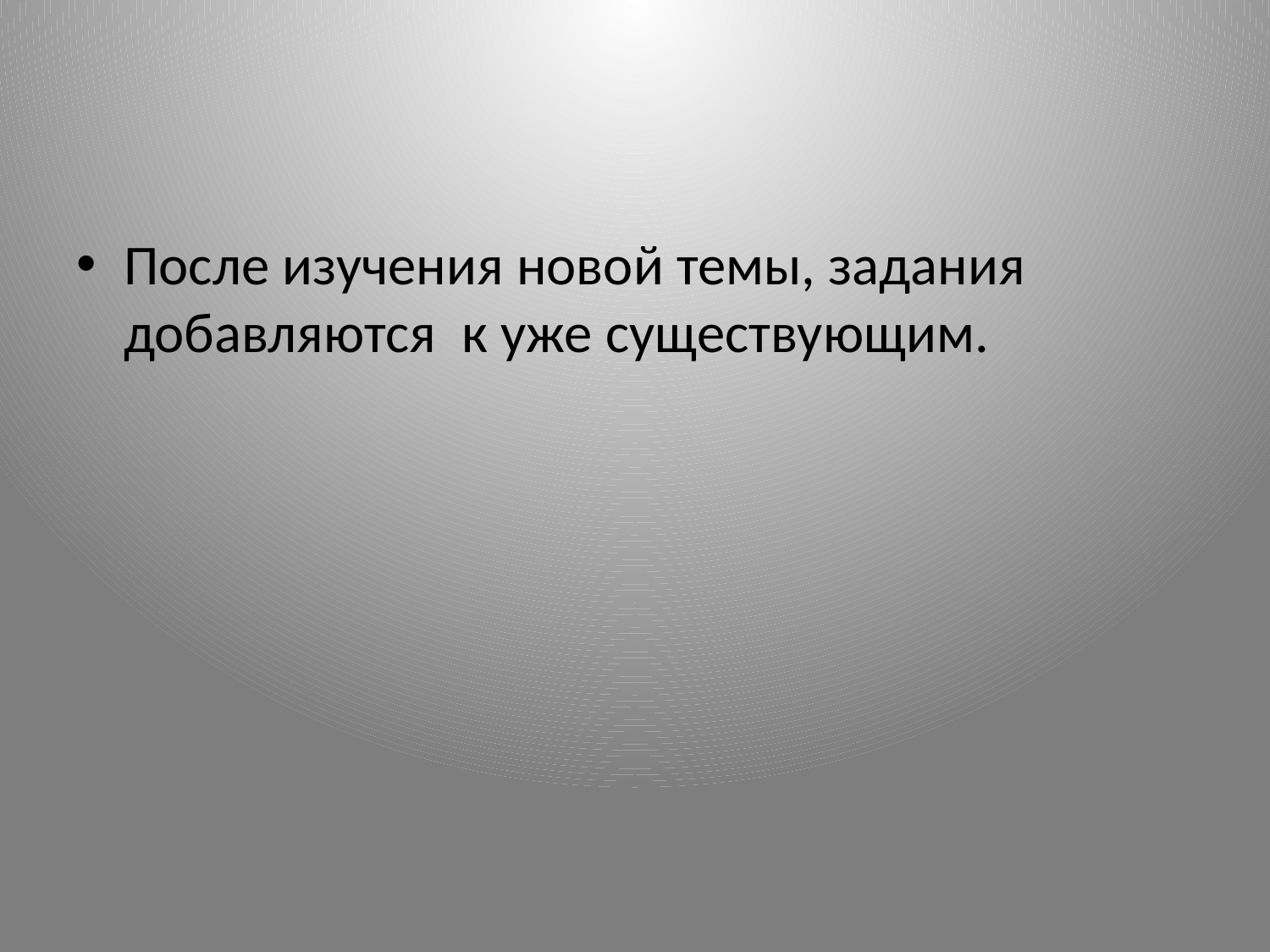

#
После изучения новой темы, задания  добавляются  к уже существующим.